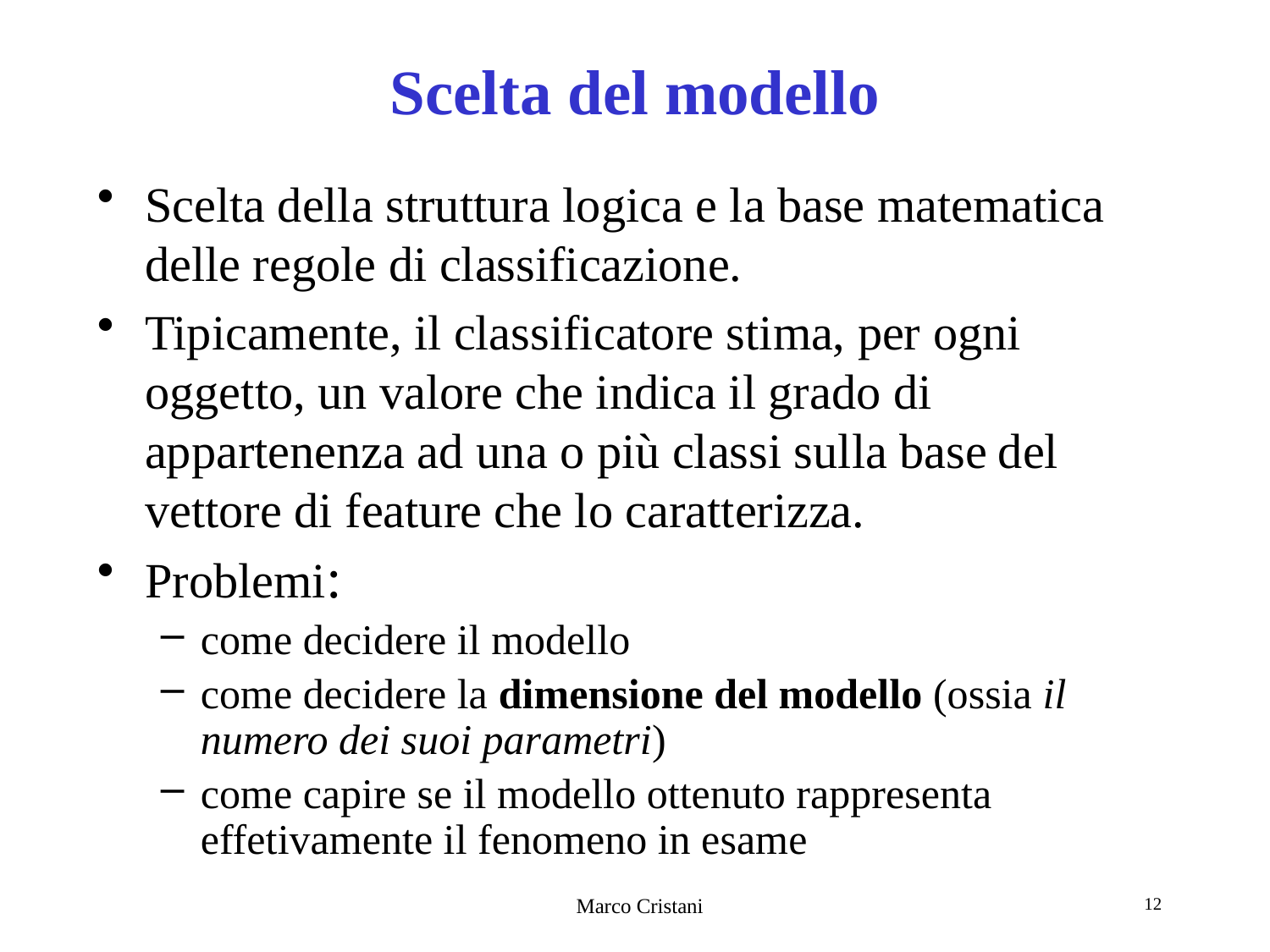

# Scelta del modello
Scelta della struttura logica e la base matematica delle regole di classificazione.
Tipicamente, il classificatore stima, per ogni oggetto, un valore che indica il grado di appartenenza ad una o più classi sulla base del vettore di feature che lo caratterizza.
Problemi:
come decidere il modello
come decidere la dimensione del modello (ossia il numero dei suoi parametri)
come capire se il modello ottenuto rappresenta effetivamente il fenomeno in esame
Marco Cristani
12